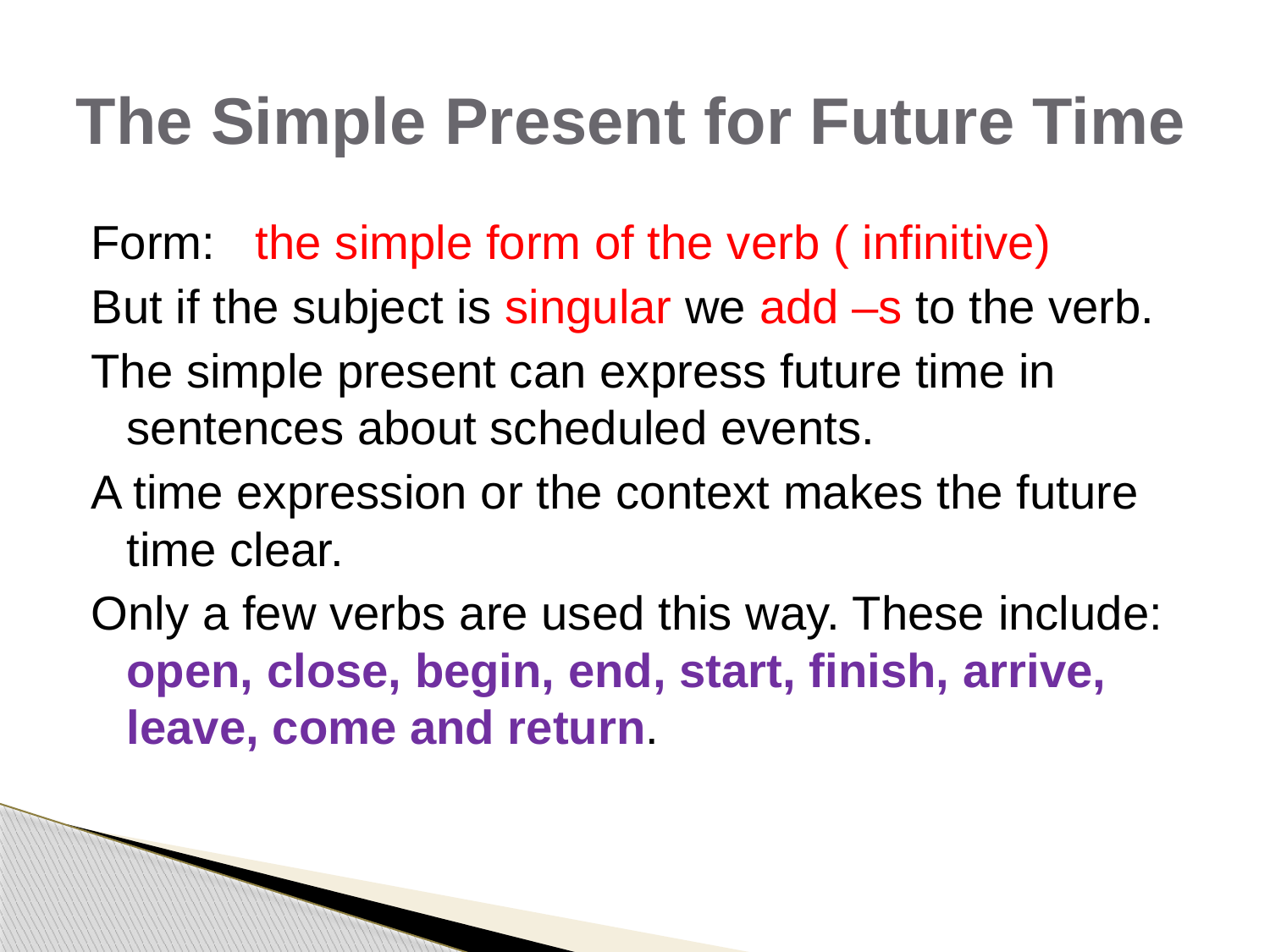

# The Simple Present for Future Time
Form:   the simple form of the verb ( infinitive)
But if the subject is singular we add –s to the verb.
The simple present can express future time in sentences about scheduled events.
A time expression or the context makes the future time clear.
Only a few verbs are used this way. These include: open, close, begin, end, start, finish, arrive, leave, come and return.